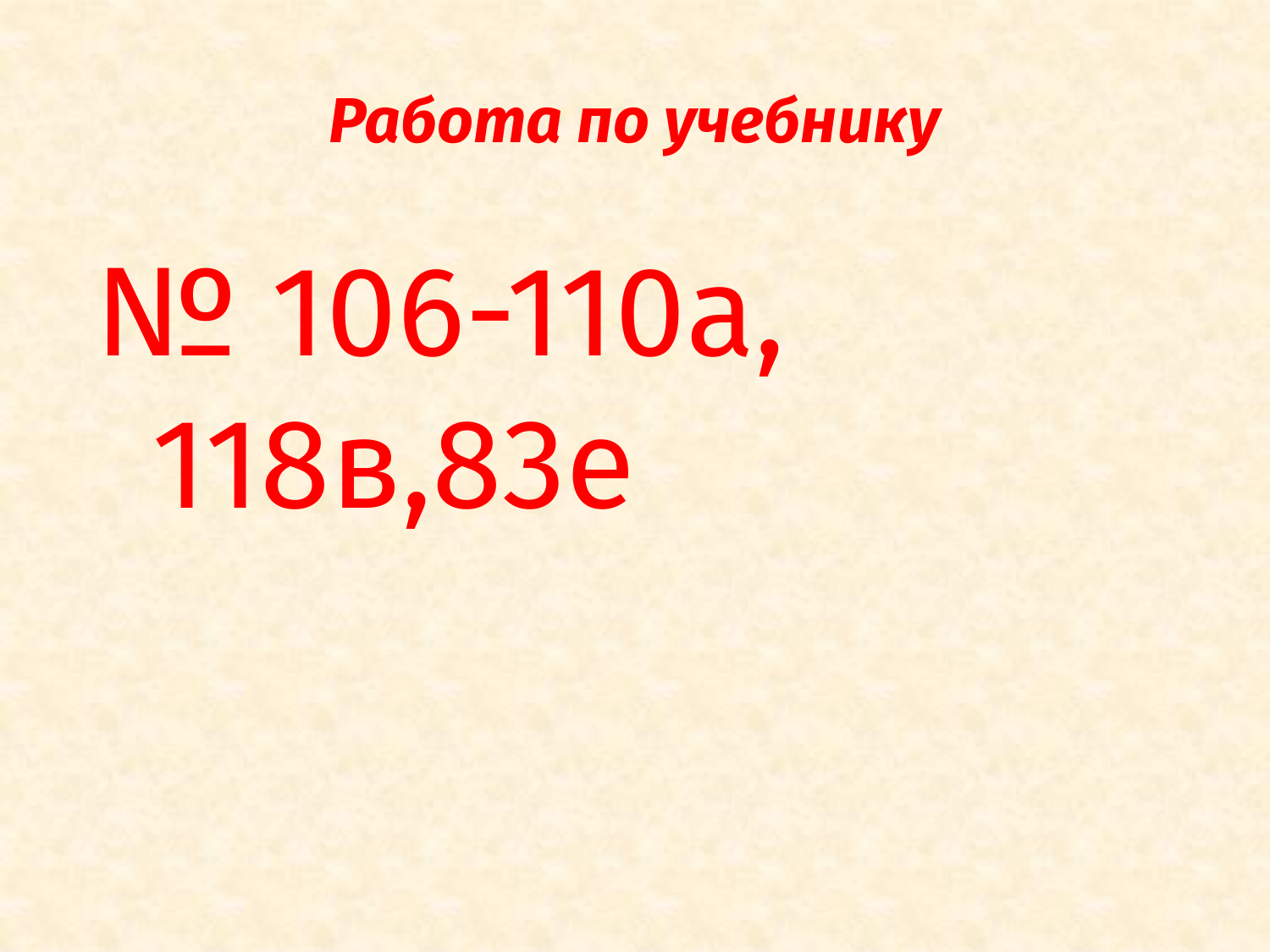

# Работа по учебнику
№ 106-110а, 118в,83е